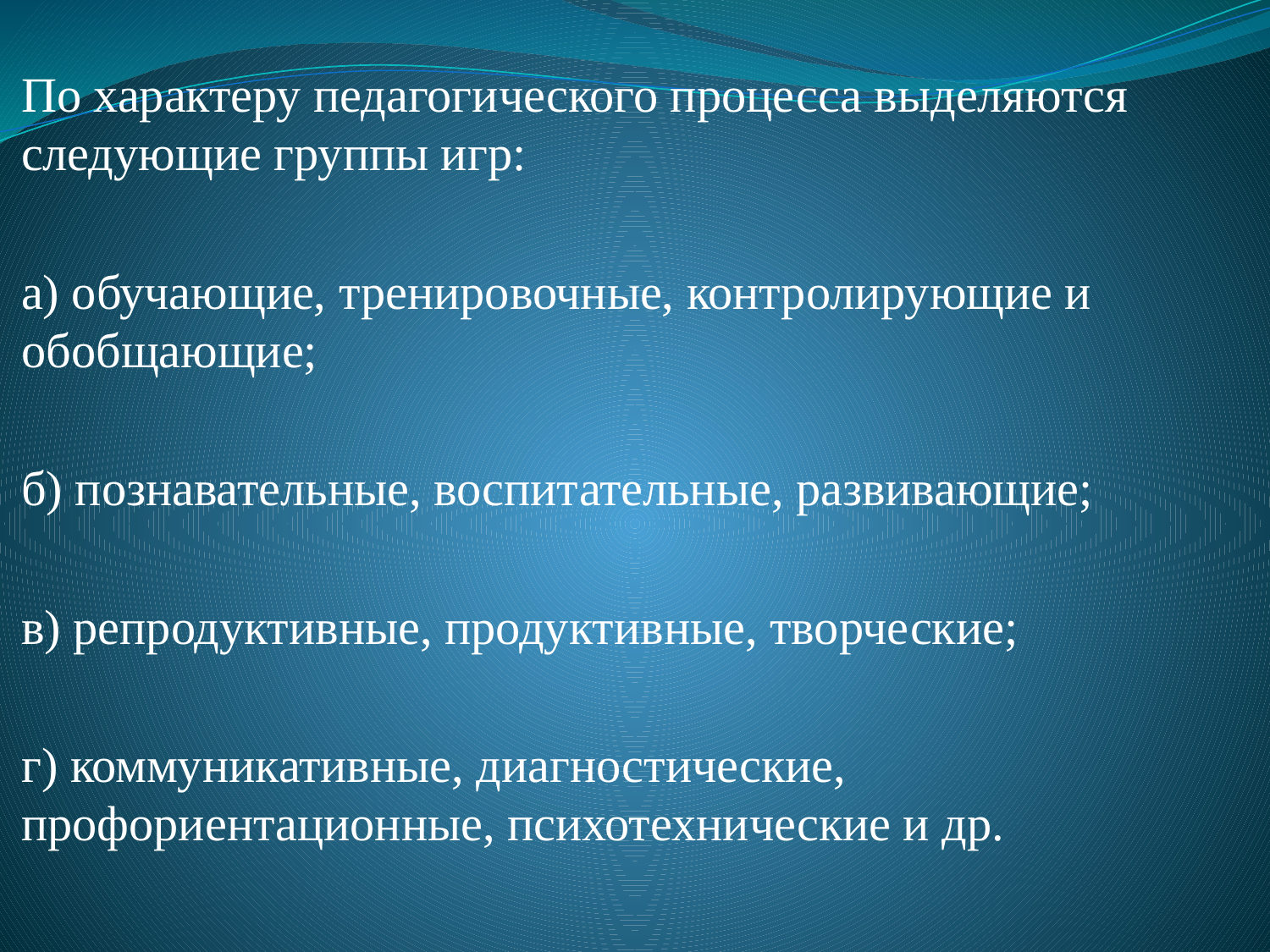

По характеру педагогического процесса выделяются следующие группы игр:

а) обучающие, тренировочные, контролирующие и обобщающие;

б) познавательные, воспитательные, развивающие;

в) репродуктивные, продуктивные, творческие;

г) коммуникативные, диагностические, профориентационные, психотехнические и др.

#